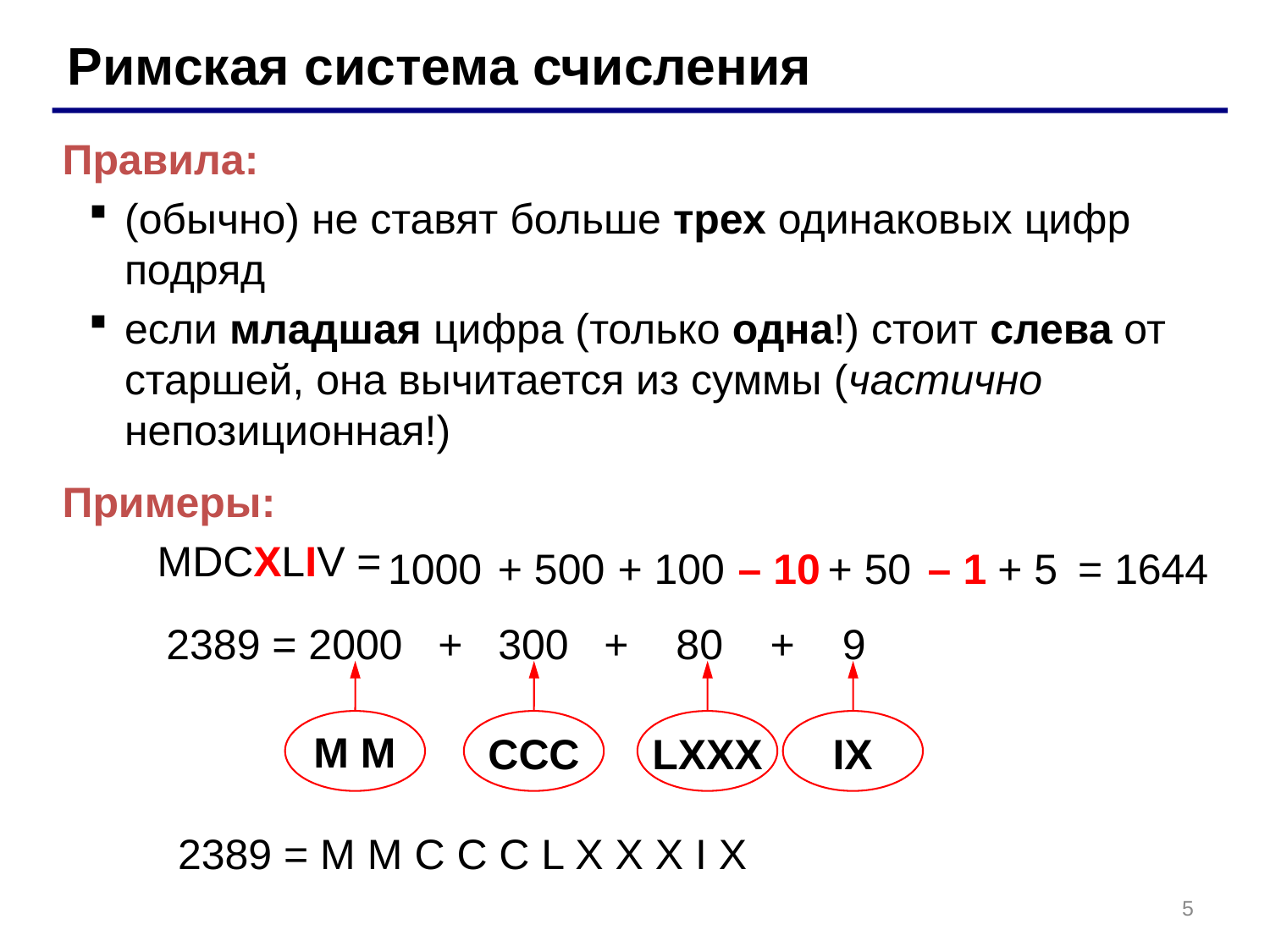

Римская система счисления

Правила:
(обычно) не ставят больше трех одинаковых цифр подряд
если младшая цифра (только одна!) стоит слева от старшей, она вычитается из суммы (частично непозиционная!)
Примеры:
        MDCXLIV =
1000
+ 500
+ 100
– 10
+ 50
– 1
+ 5
= 1644
2389 = 2000   +   300   +    80    +    9

M M
CCC
LXXX
IX
2389 = M M C C C L X X X I X
5